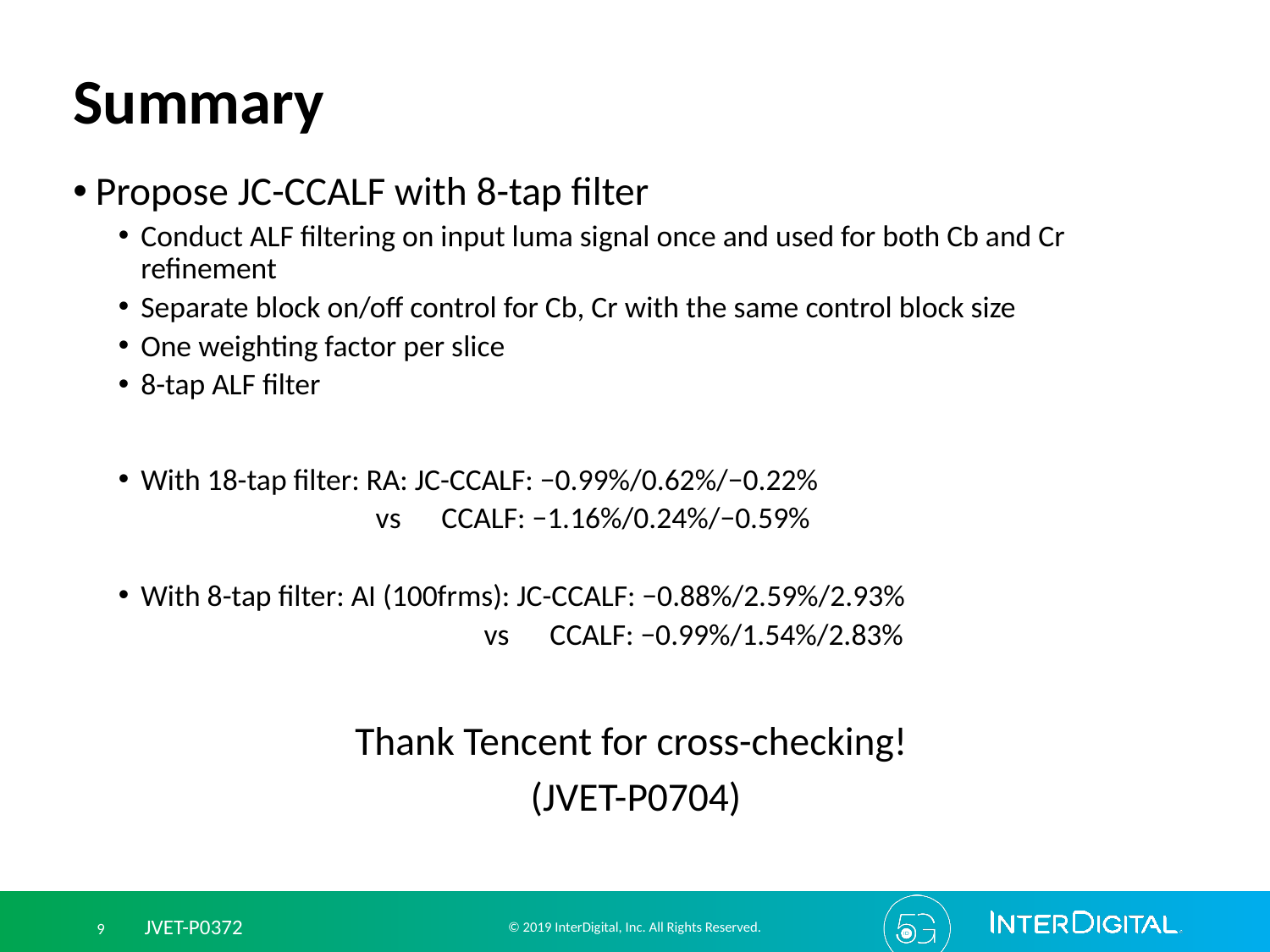

# Summary
Propose JC-CCALF with 8-tap filter
Conduct ALF filtering on input luma signal once and used for both Cb and Cr refinement
Separate block on/off control for Cb, Cr with the same control block size
One weighting factor per slice
8-tap ALF filter

With 18-tap filter: RA: JC-CCALF: −0.99%/0.62%/−0.22%
                                      vs      CCALF: −1.16%/0.24%/−0.59%

With 8-tap filter: AI (100frms): JC-CCALF: −0.88%/2.59%/2.93%
                                                      vs      CCALF: −0.99%/1.54%/2.83%

Thank Tencent for cross-checking!
(JVET-P0704)

© 2019 InterDigital, Inc. All Rights Reserved.
9           JVET-P0372